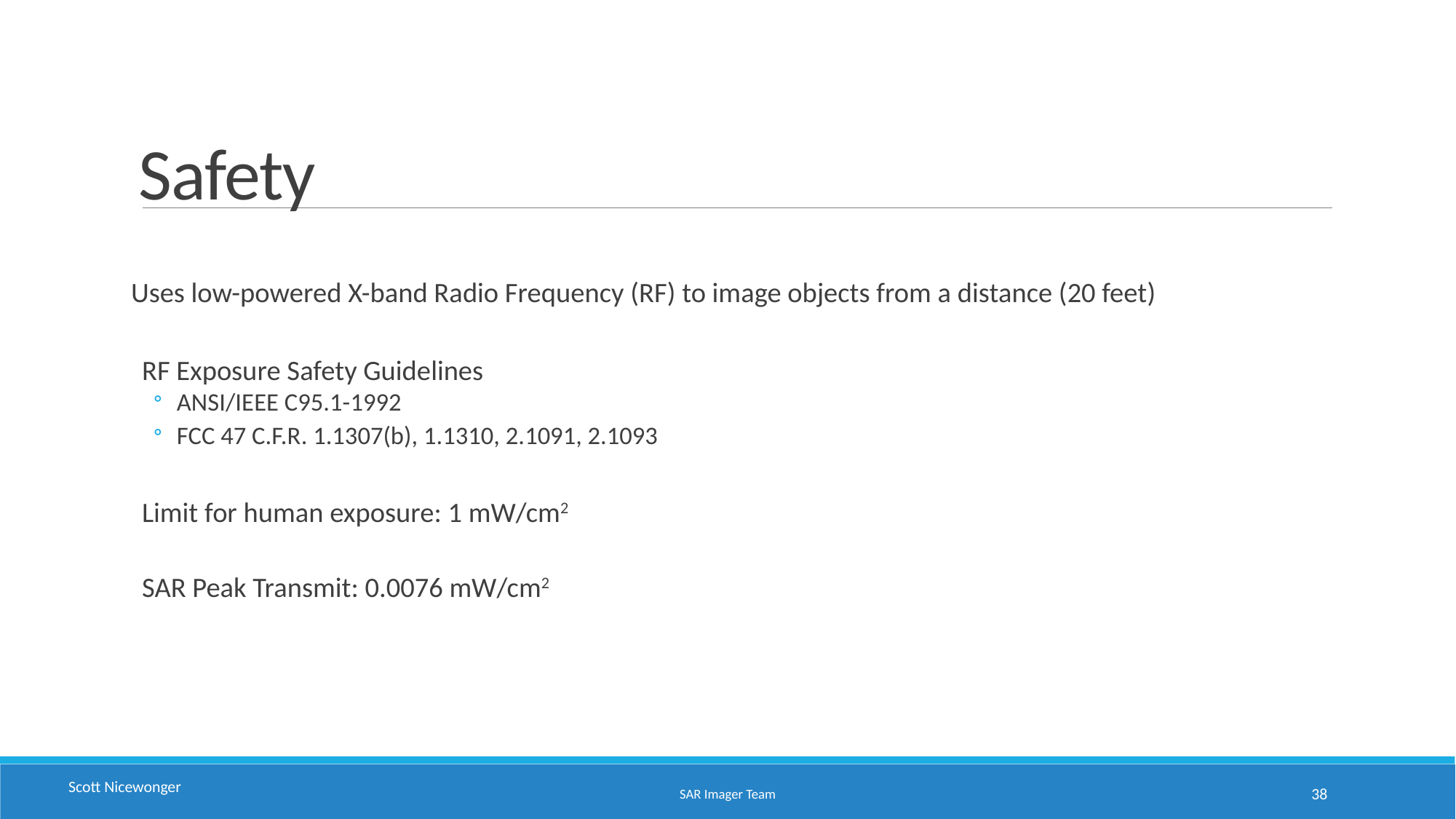

# Safety

Uses low-powered X-band Radio Frequency (RF) to image objects from a distance (20 feet)
RF Exposure Safety Guidelines
ANSI/IEEE C95.1-1992
FCC 47 C.F.R. 1.1307(b), 1.1310, 2.1091, 2.1093
Limit for human exposure: 1 mW/cm2
SAR Peak Transmit: 0.0076 mW/cm2
Scott Nicewonger
SAR Imager Team
38